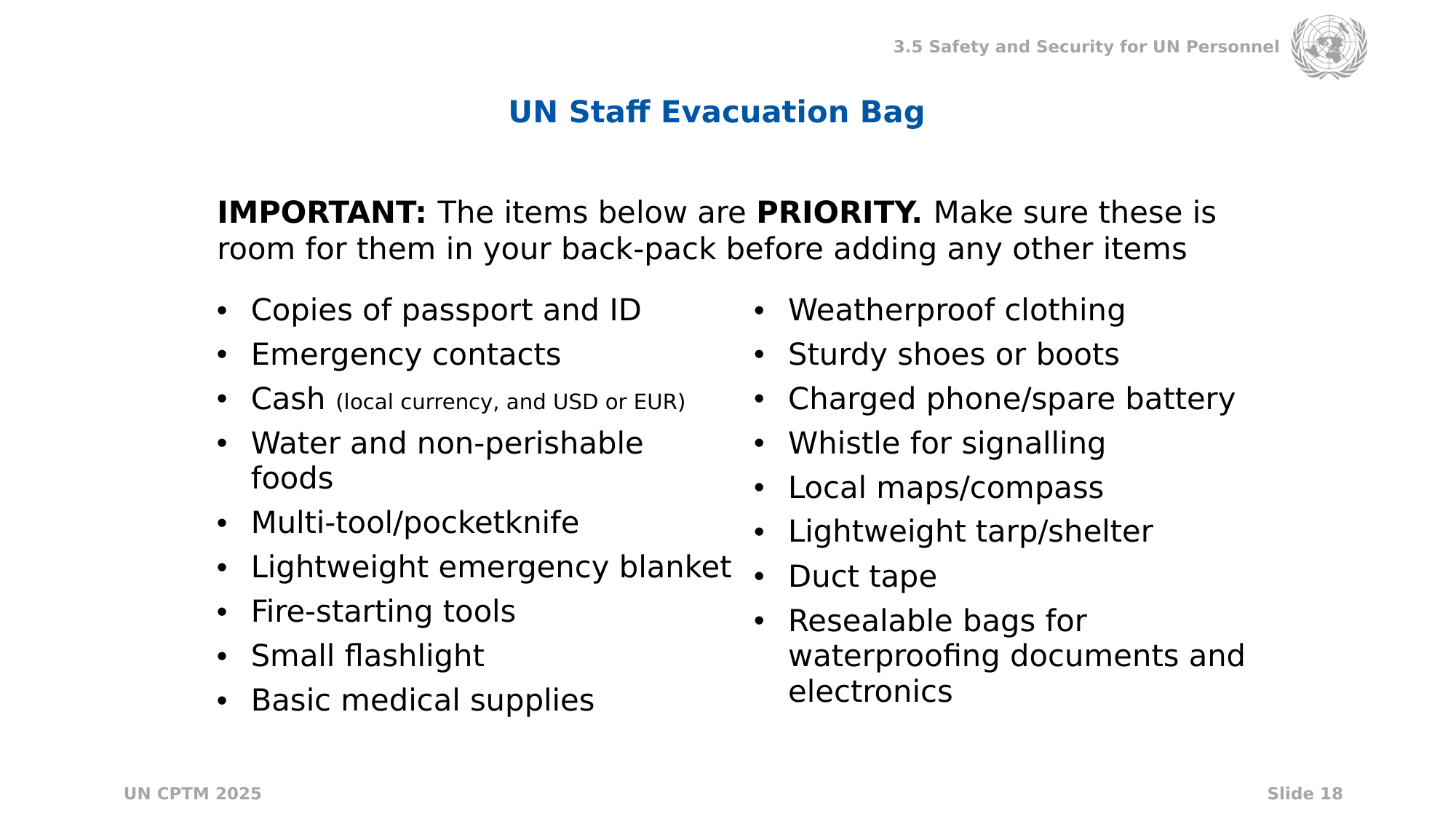

UN Staff Evacuation Bag
IMPORTANT: The items below are PRIORITY. Make sure these is room for them in your back-pack before adding any other items
| Copies of passport and ID Emergency contacts Cash (local currency, and USD or EUR) Water and non-perishable foods Multi-tool/pocketknife Lightweight emergency blanket Fire-starting tools Small flashlight Basic medical supplies | Weatherproof clothing Sturdy shoes or boots Charged phone/spare battery Whistle for signalling Local maps/compass Lightweight tarp/shelter Duct tape Resealable bags for waterproofing documents and electronics |
| --- | --- |